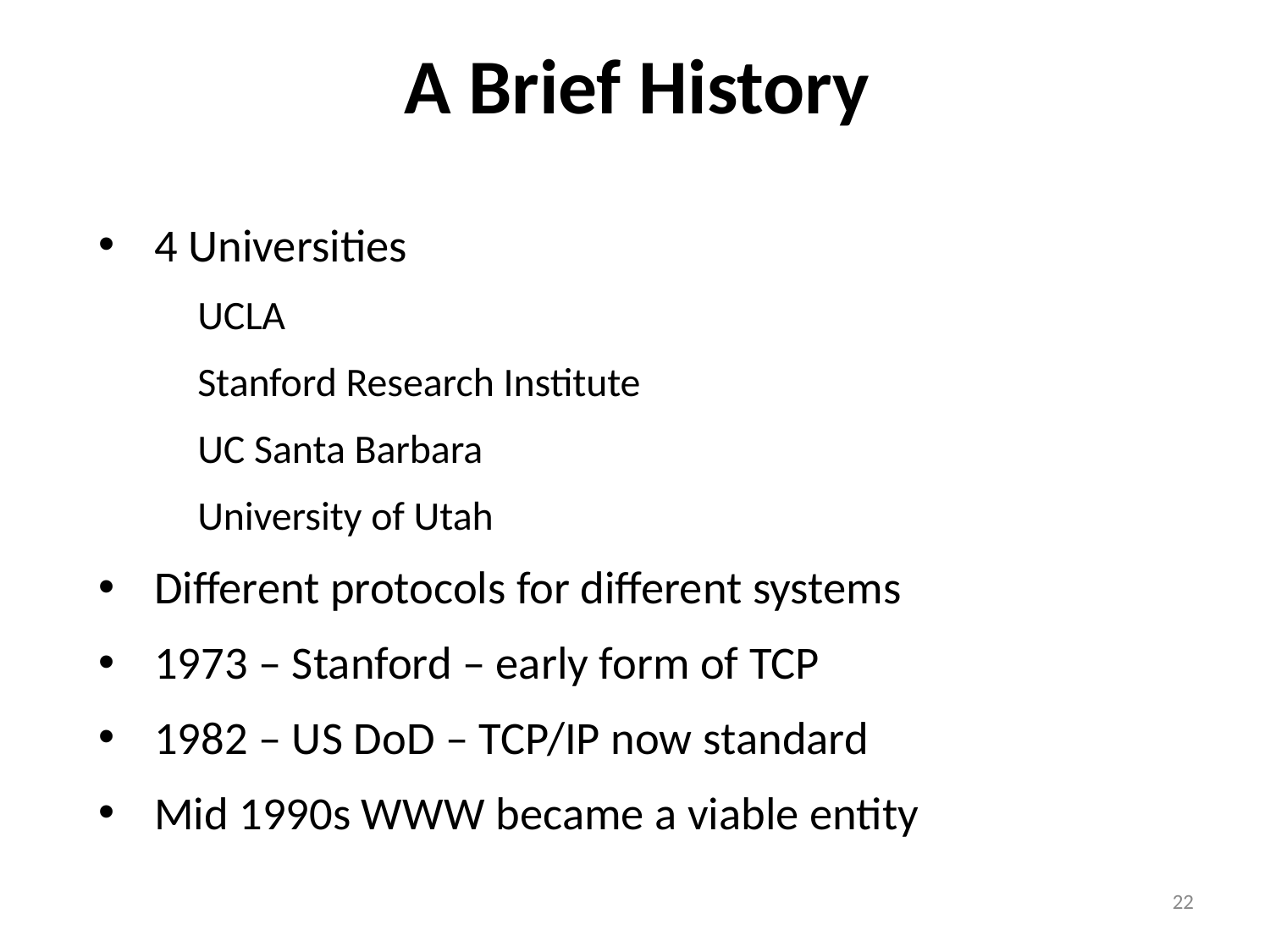

# A Brief History
4 Universities
UCLA
Stanford Research Institute
UC Santa Barbara
University of Utah
Different protocols for different systems
1973 – Stanford – early form of TCP
1982 – US DoD – TCP/IP now standard
Mid 1990s WWW became a viable entity
22